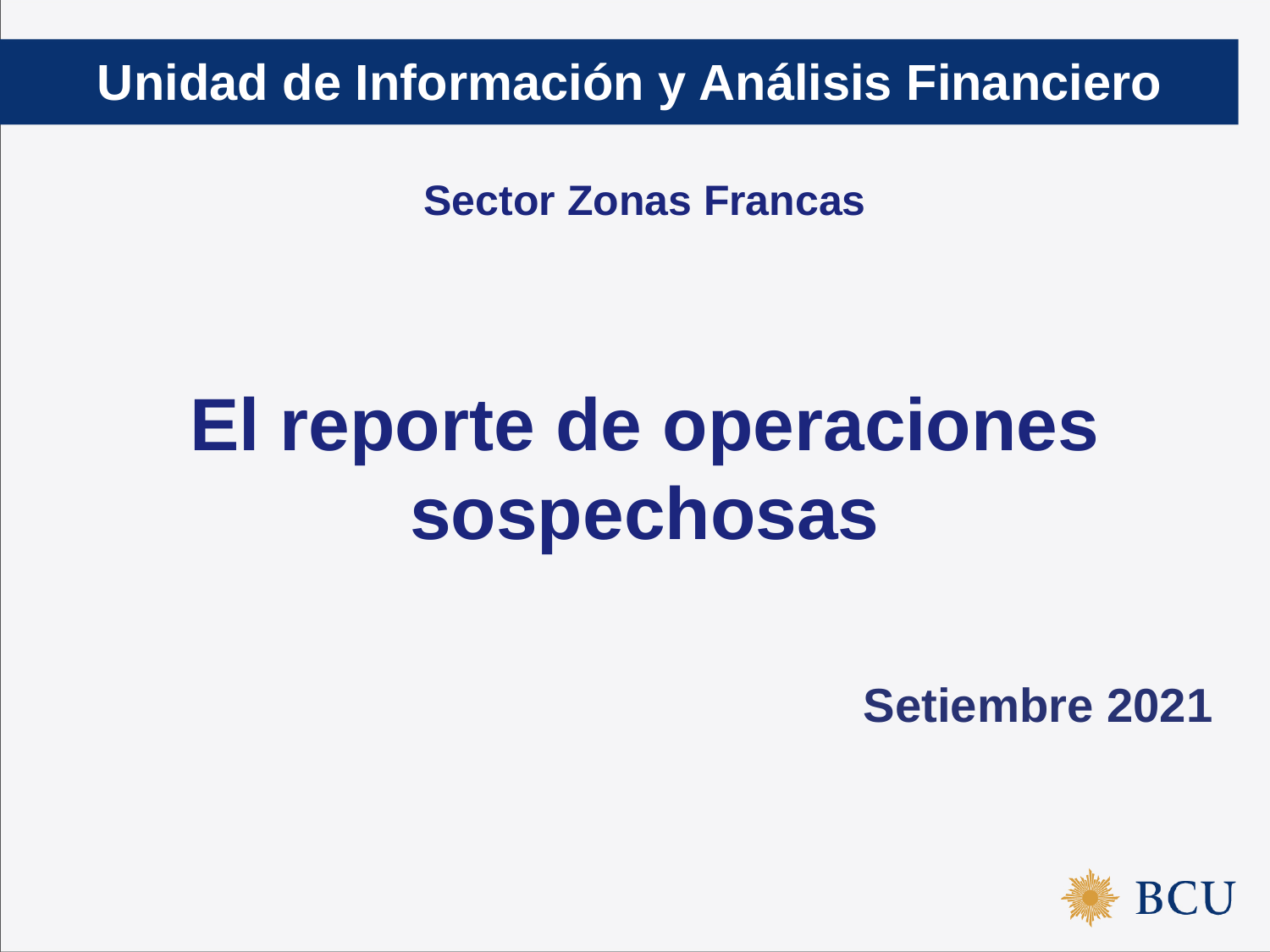

Unidad de Información y Análisis Financiero

Sector Zonas Francas

El reporte de operaciones sospechosas

Setiembre 2021